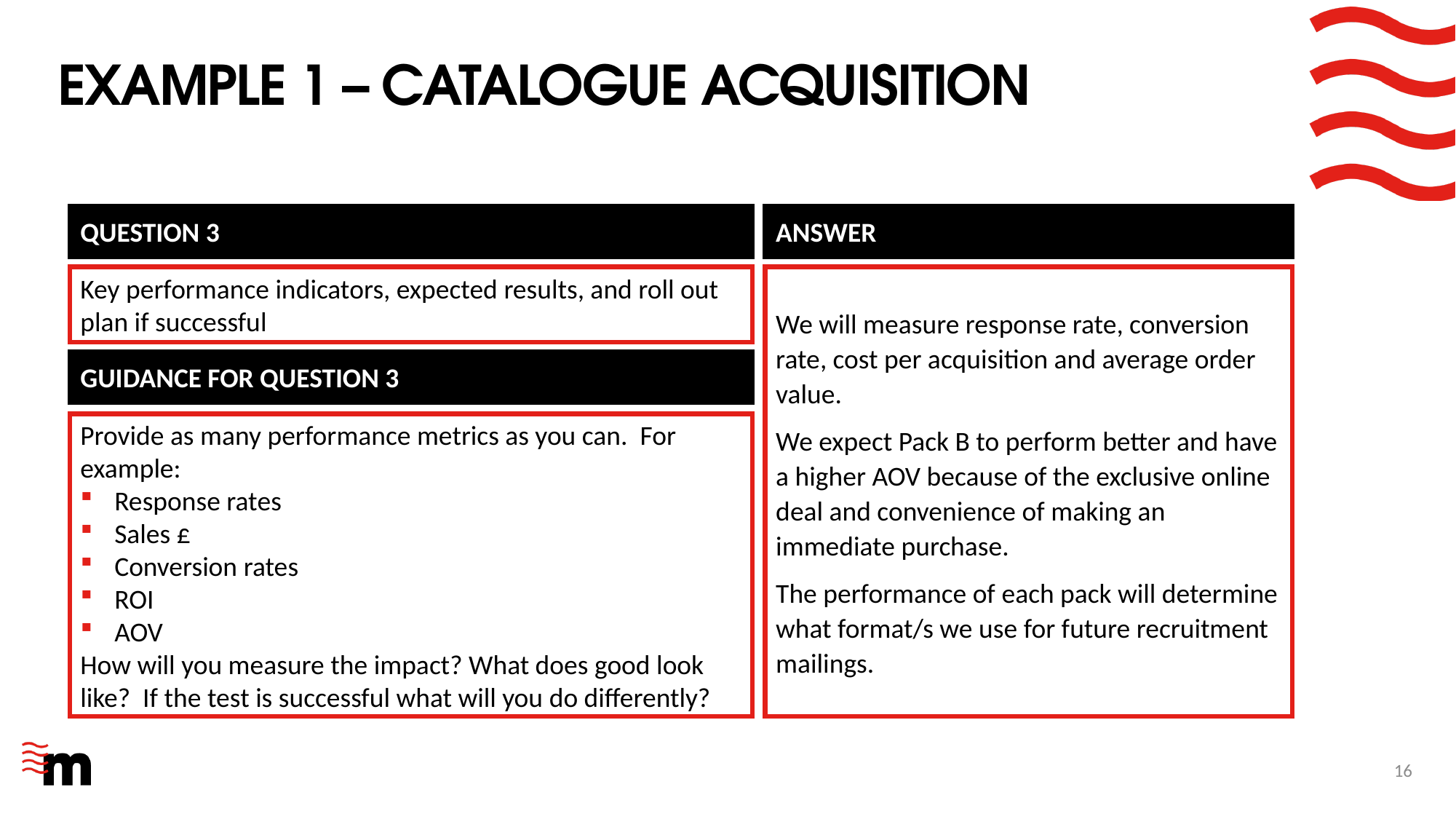

# Example 1 – catalogue acquisition

QUESTION 3
ANSWER
Key performance indicators, expected results, and roll out plan if successful
We will measure response rate, conversion rate, cost per acquisition and average order value.
We expect Pack B to perform better and have a higher AOV because of the exclusive online deal and convenience of making an immediate purchase.
The performance of each pack will determine what format/s we use for future recruitment mailings.
GUIDANCE FOR QUESTION 3
Provide as many performance metrics as you can.  For example:
Response rates
Sales £
Conversion rates
ROI
AOV
How will you measure the impact? What does good look like?  If the test is successful what will you do differently?
16